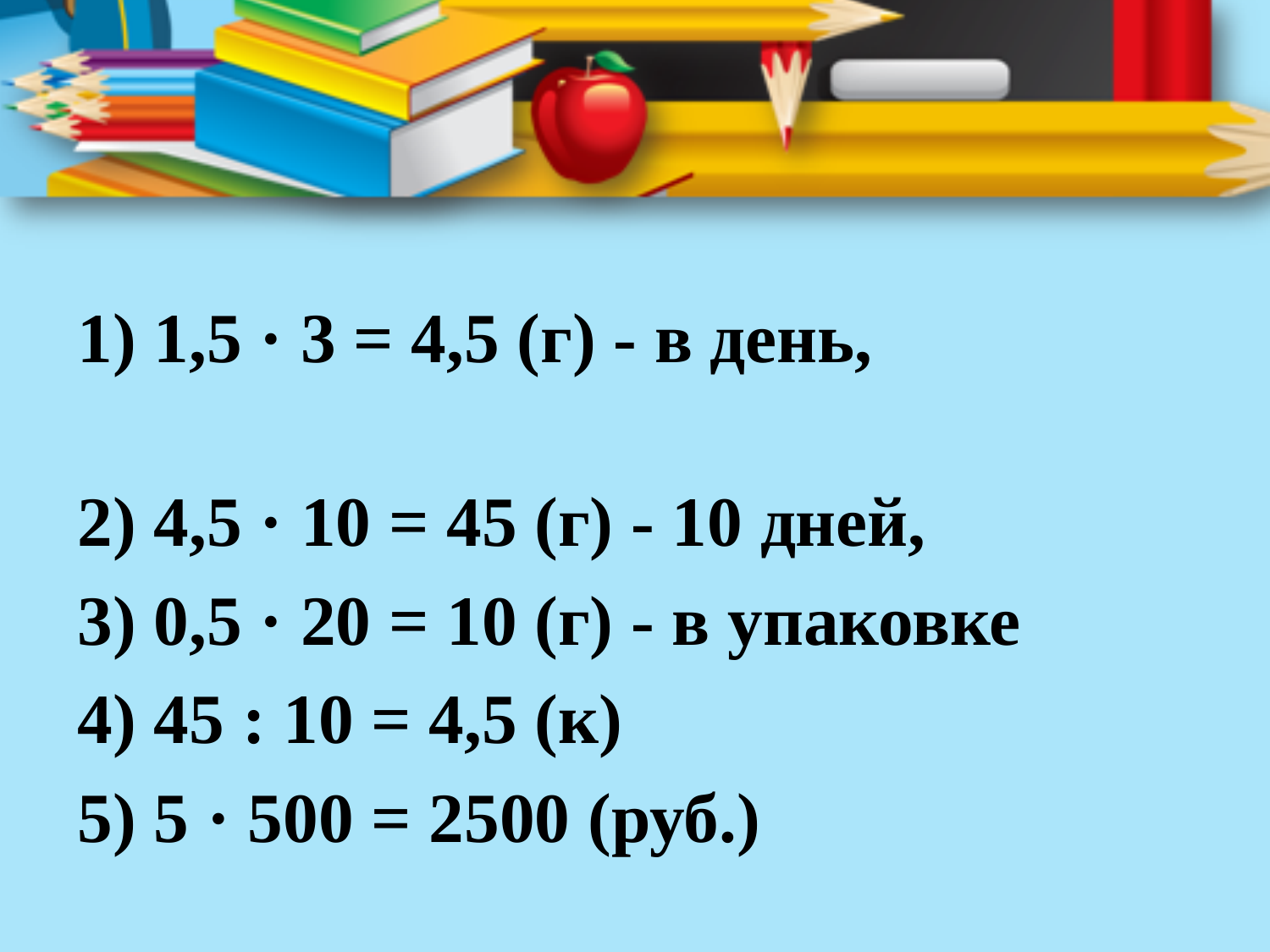

1) 1,5 · 3 = 4,5 (г) - в день,
2) 4,5 · 10 = 45 (г) - 10 дней,
3) 0,5 · 20 = 10 (г) - в упаковке
4) 45 : 10 = 4,5 (к)
5) 5 · 500 = 2500 (руб.)